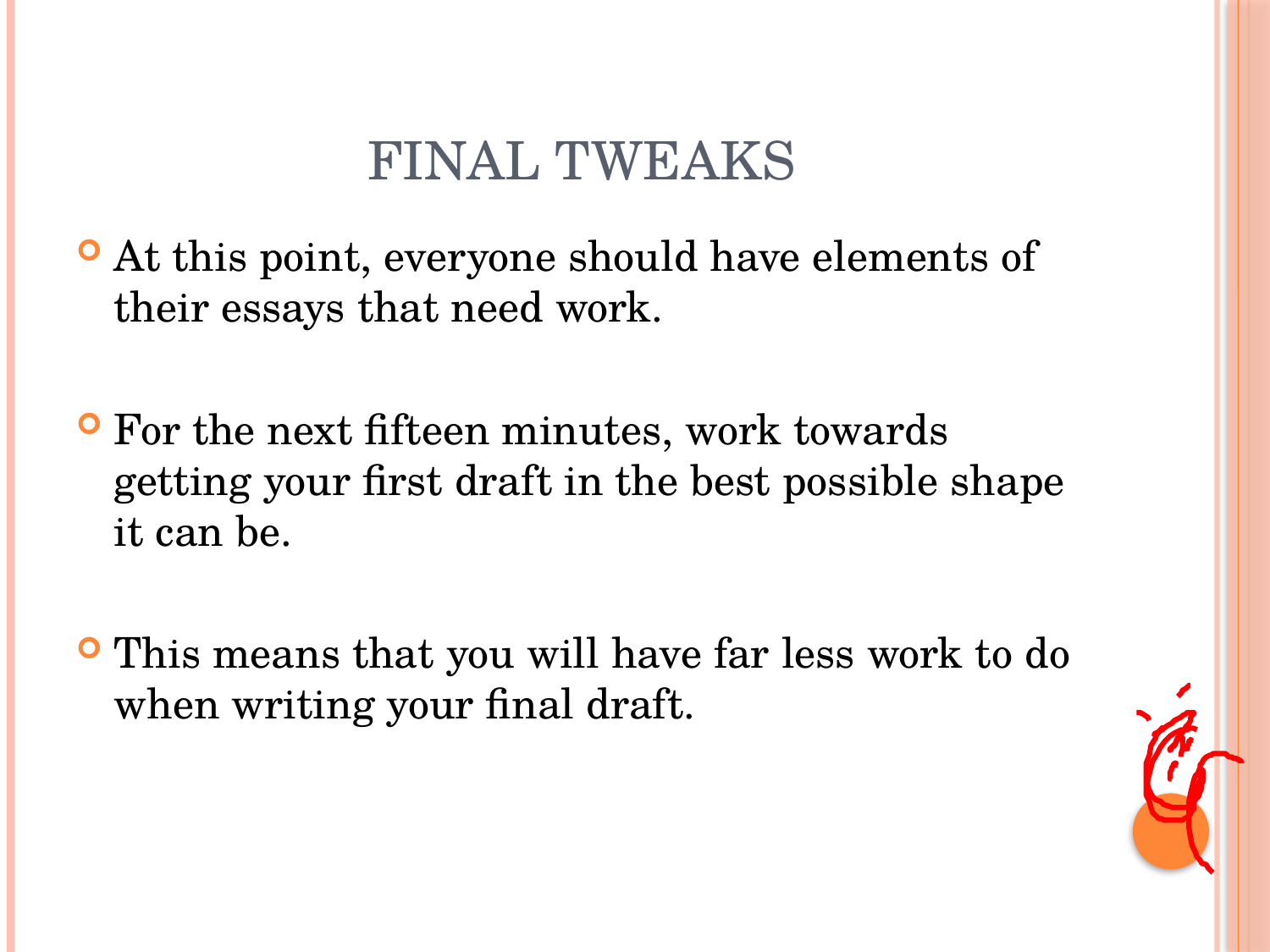

# Final Tweaks
At this point, everyone should have elements of their essays that need work.

For the next fifteen minutes, work towards getting your first draft in the best possible shape it can be.

This means that you will have far less work to do when writing your final draft.